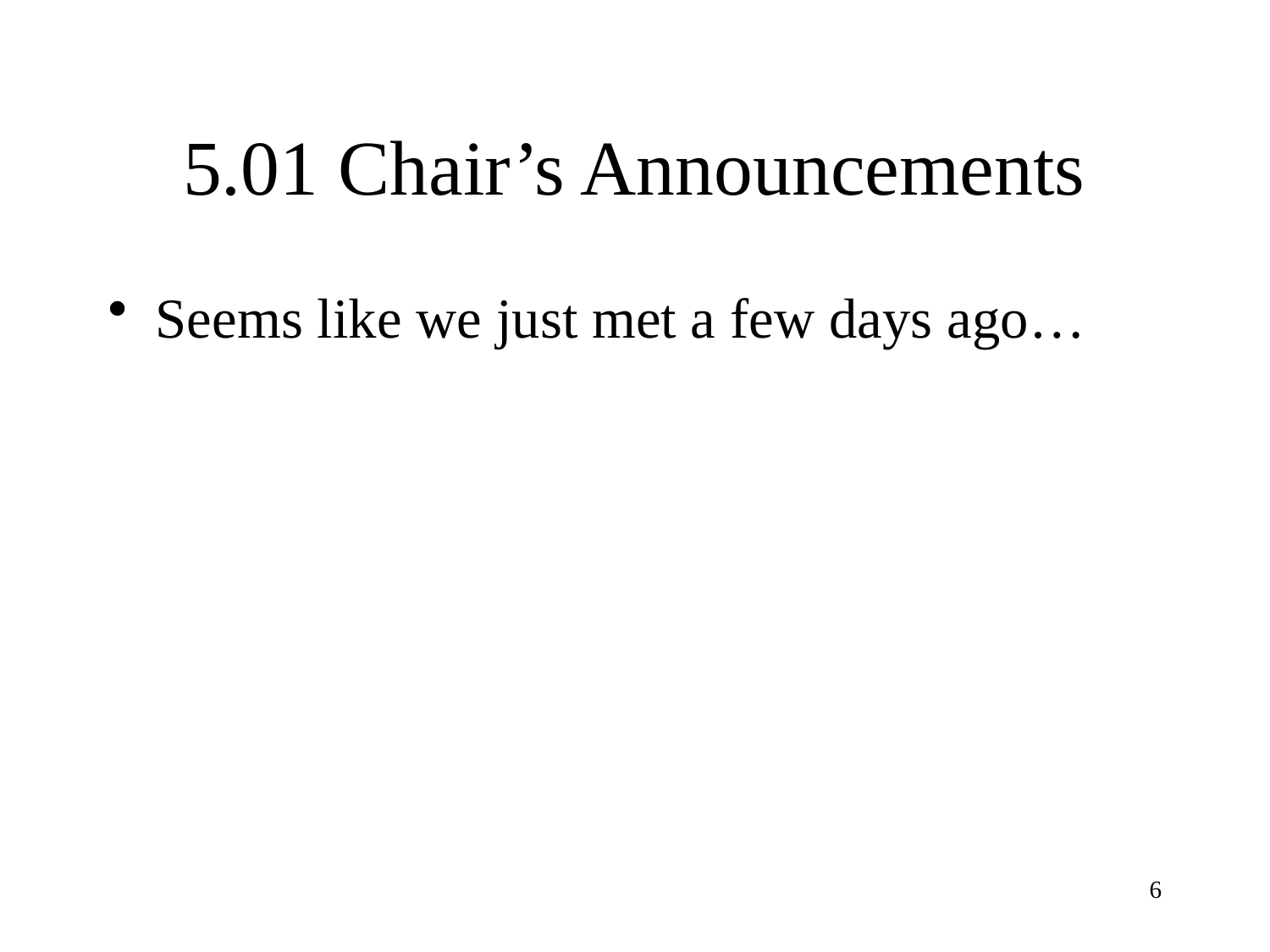

# 5.01 Chair’s Announcements
Seems like we just met a few days ago…
6